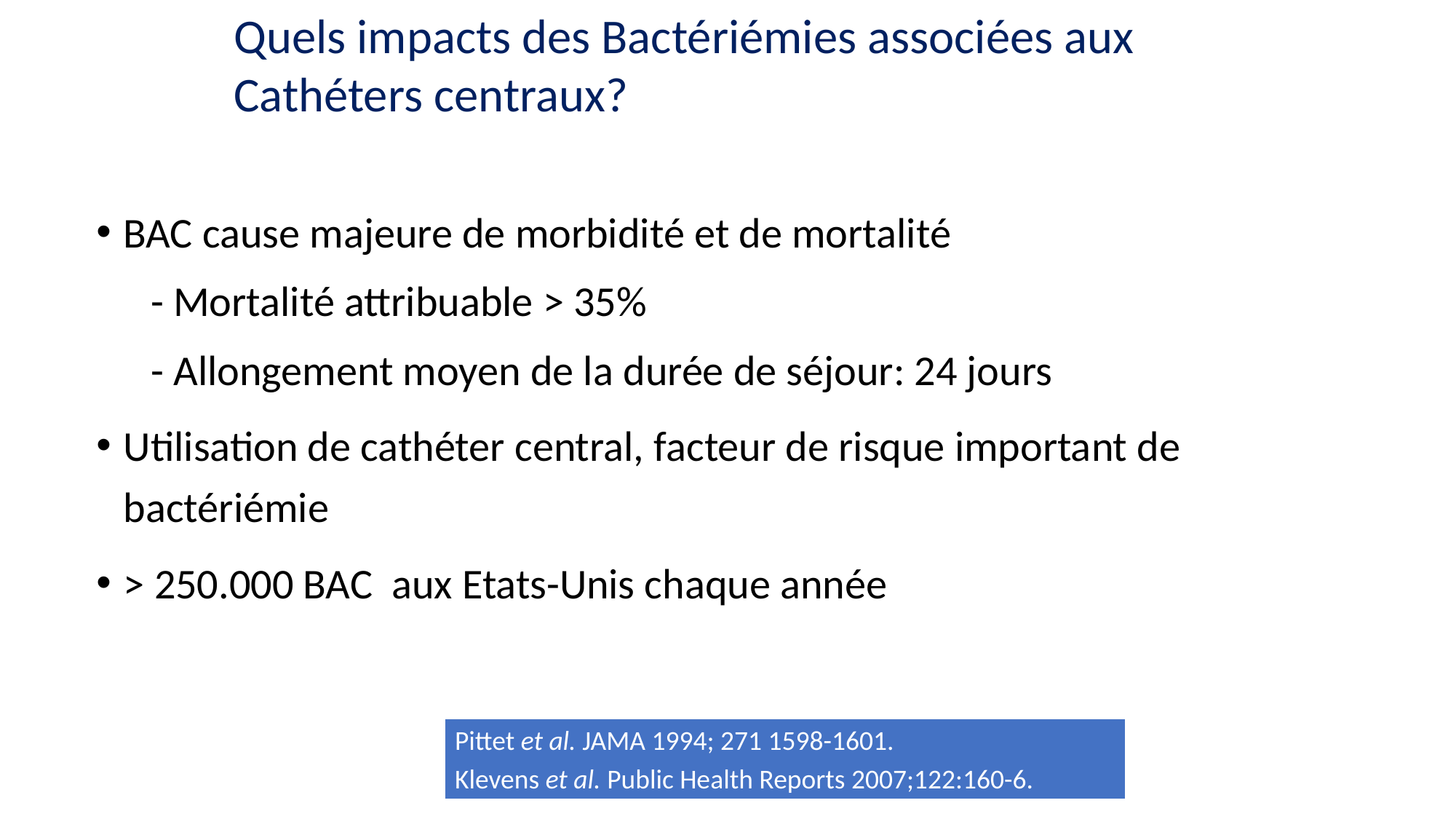

Quels impacts des Bactériémies associées aux Cathéters centraux?
BAC cause majeure de morbidité et de mortalité
- Mortalité attribuable > 35%
- Allongement moyen de la durée de séjour: 24 jours
Utilisation de cathéter central, facteur de risque important de bactériémie
> 250.000 BAC  aux Etats-Unis chaque année
Pittet et al. JAMA 1994; 271 1598-1601.
Klevens et al. Public Health Reports 2007;122:160-6.